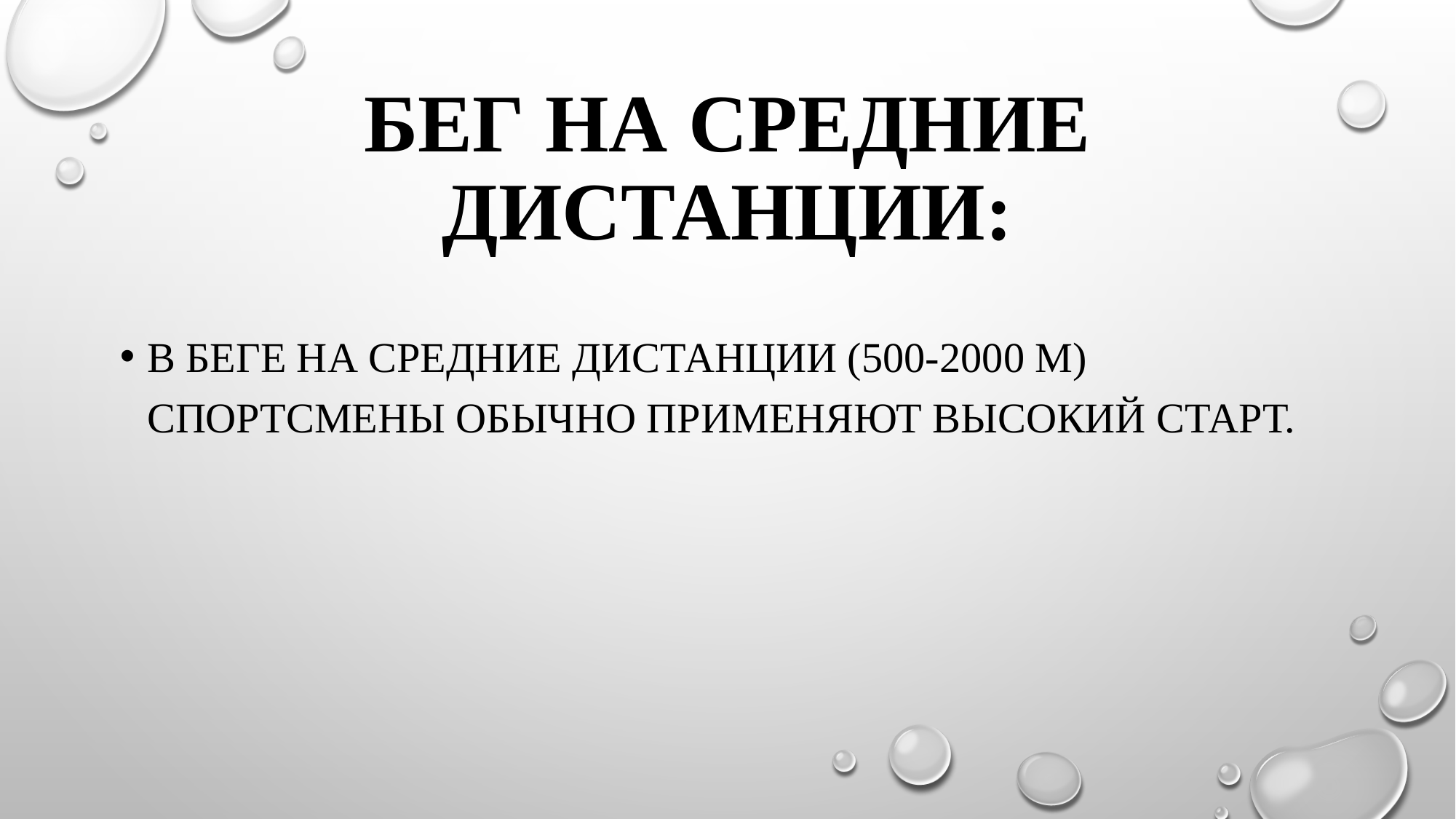

# Бег на средние дистанции:
В беге на средние дистанции (500-2000 м) спортсмены обычно применяют высокий старт.